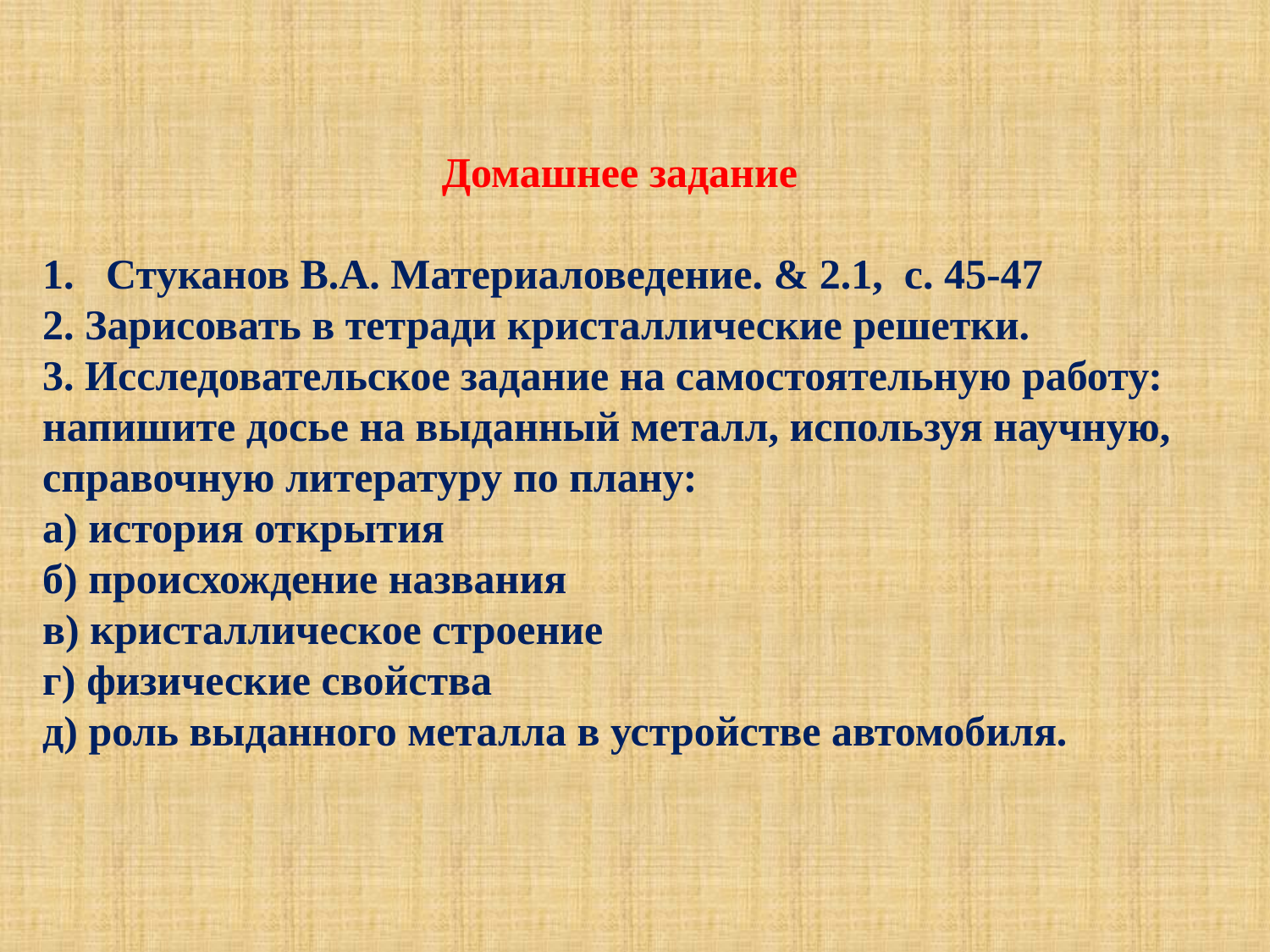

Домашнее задание

Стуканов В.А. Материаловедение. & 2.1,  с. 45-47
2. Зарисовать в тетради кристаллические решетки.
3. Исследовательское задание на самостоятельную работу: напишите досье на выданный металл, используя научную, справочную литературу по плану:
а) история открытия
б) происхождение названия
в) кристаллическое строение
г) физические свойства
д) роль выданного металла в устройстве автомобиля.